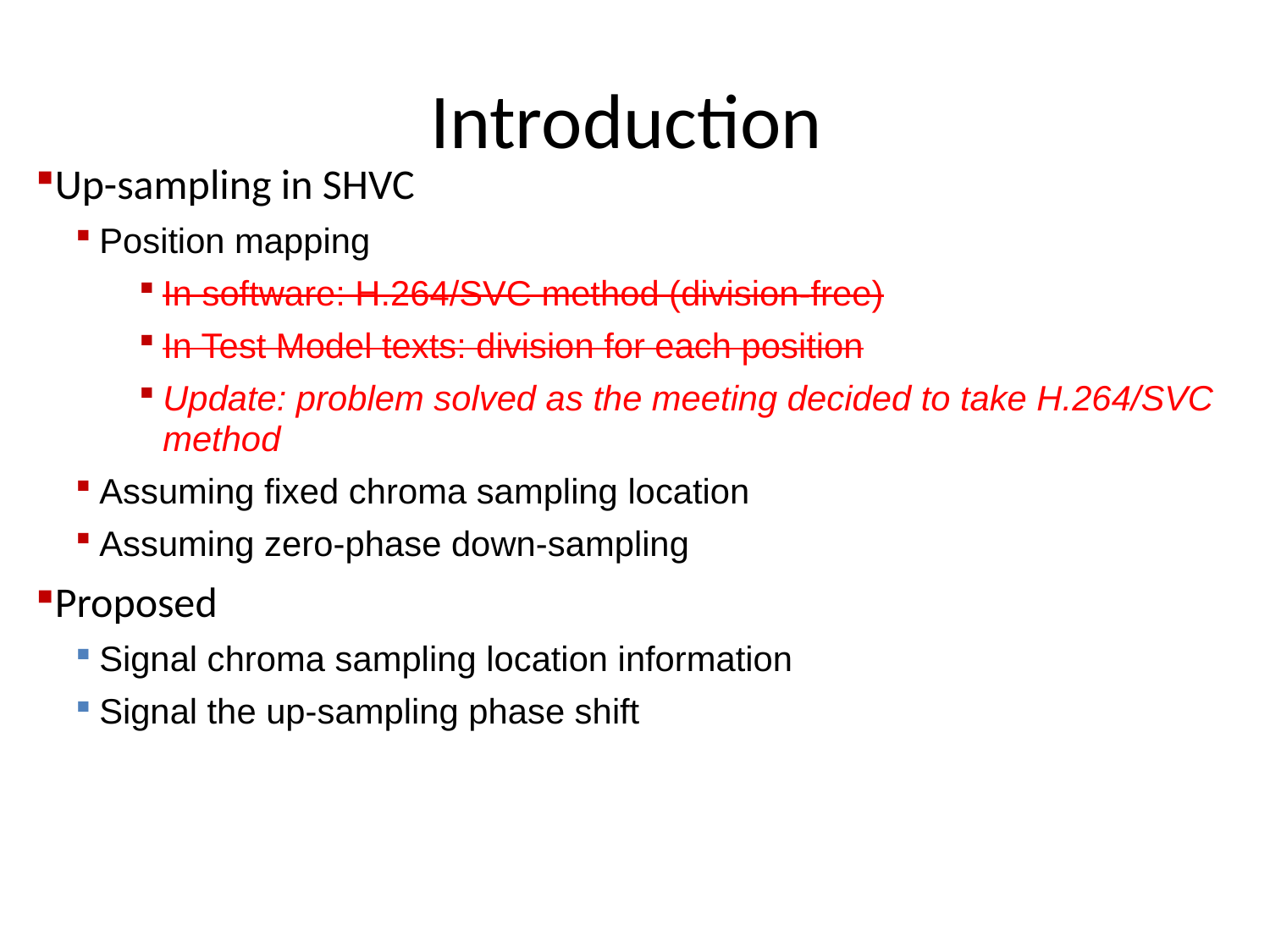

# Introduction
Up-sampling in SHVC
Position mapping
In software: H.264/SVC method (division-free)
In Test Model texts: division for each position
Update: problem solved as the meeting decided to take H.264/SVC method
Assuming fixed chroma sampling location
Assuming zero-phase down-sampling
Proposed
Signal chroma sampling location information
Signal the up-sampling phase shift